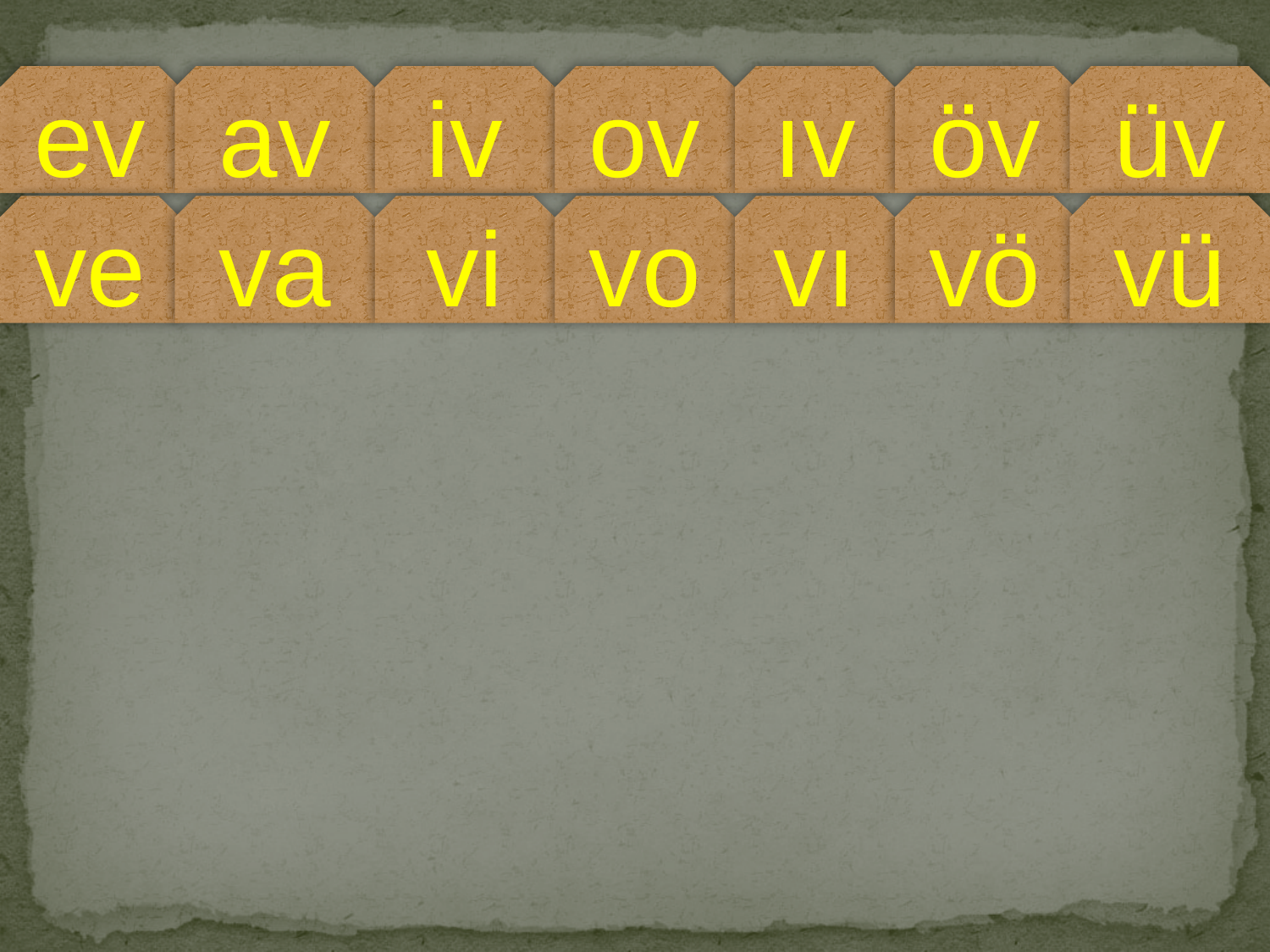

ev
av
iv
ov
ıv
öv
üv
ve
va
vi
vo
vı
vö
vü